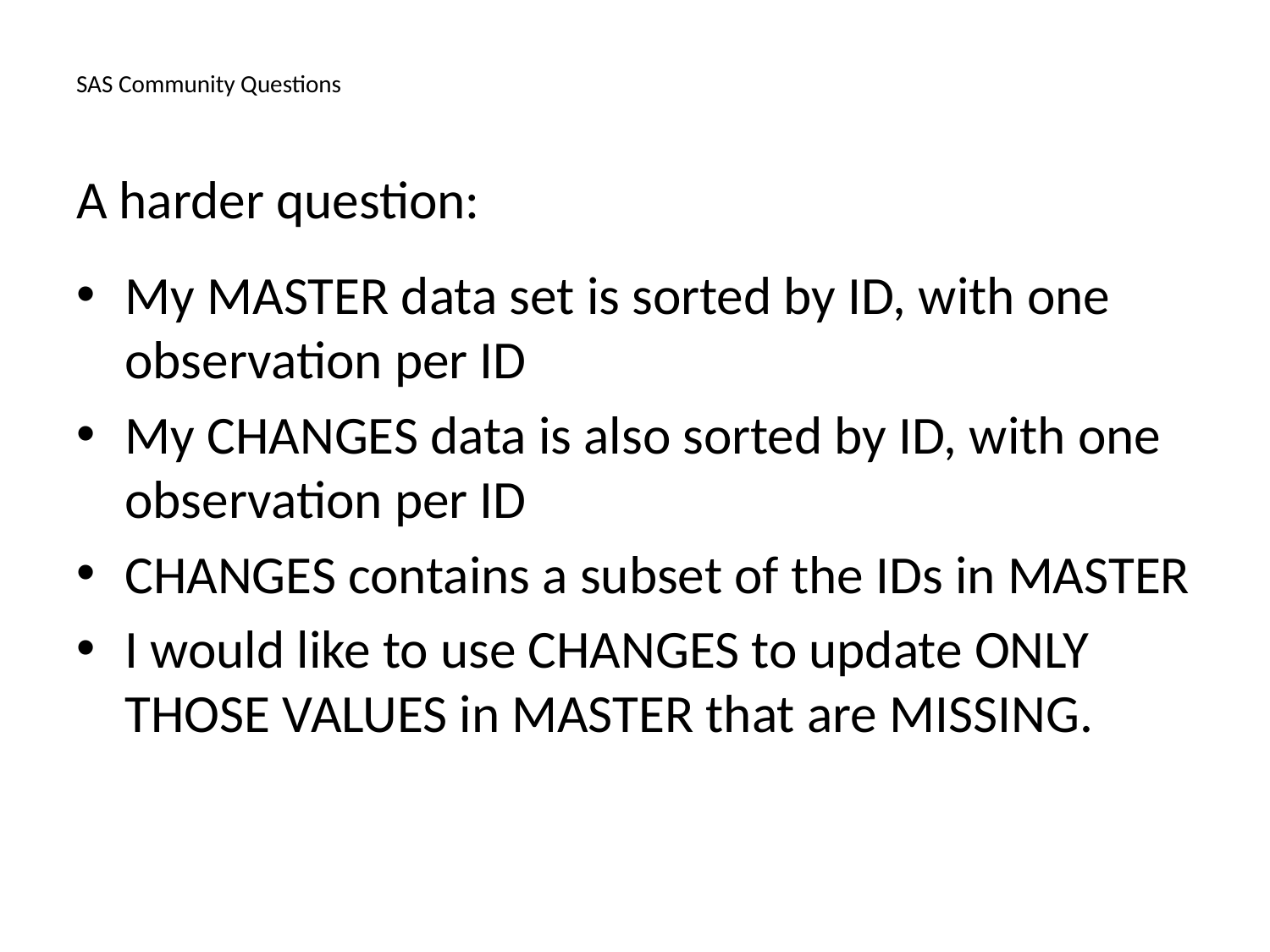

# SAS Community Questions
A harder question:

My MASTER data set is sorted by ID, with one observation per ID
My CHANGES data is also sorted by ID, with one observation per ID
CHANGES contains a subset of the IDs in MASTER
I would like to use CHANGES to update ONLY THOSE VALUES in MASTER that are MISSING.